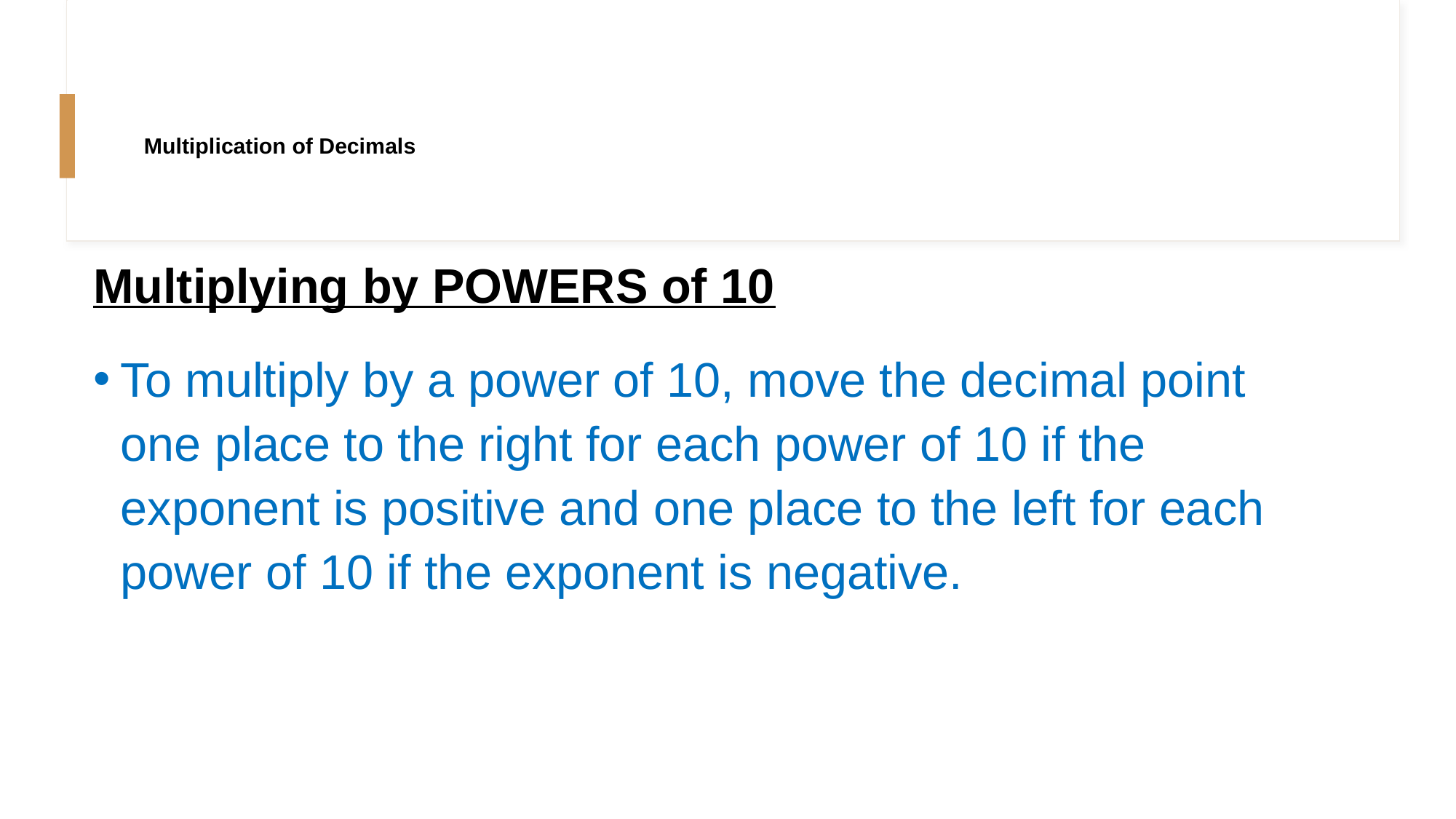

# Multiplication of Decimals
Multiplying by POWERS of 10
To multiply by a power of 10, move the decimal point one place to the right for each power of 10 if the exponent is positive and one place to the left for each power of 10 if the exponent is negative.